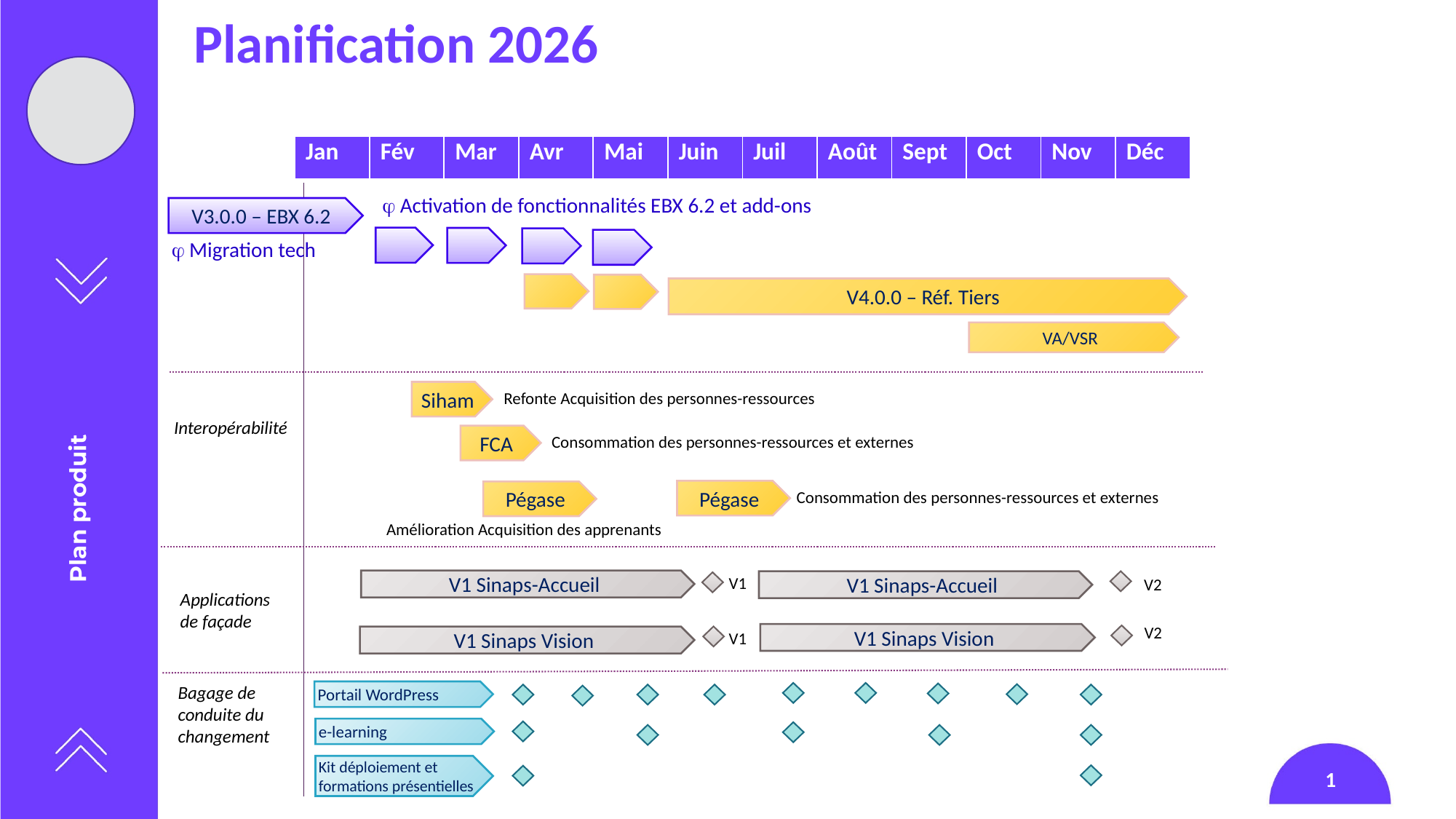

# Planification 2026

| Jan | Fév | Mar | Avr | Mai | Juin | Juil | Août | Sept | Oct | Nov | Déc |
| --- | --- | --- | --- | --- | --- | --- | --- | --- | --- | --- | --- |

ϕ Activation de fonctionnalités EBX 6.2 et add-ons
V3.0.0 – EBX 6.2

ϕ Migration tech

V4.0.0 – Réf. Tiers
VA/VSR

Siham
Refonte Acquisition des personnes-ressources
Interopérabilité
FCA
Consommation des personnes-ressources et externes
Pégase
Consommation des personnes-ressources et externes
Pégase
Plan produit
Amélioration Acquisition des apprenants
V1
V2
V1 Sinaps-Accueil

V1 Sinaps-Accueil

Applications de façade
V2
V1
V1 Sinaps Vision

V1 Sinaps Vision
Bagage de conduite du changement
Portail WordPress

e-learning

Kit déploiement et formations présentielles
1